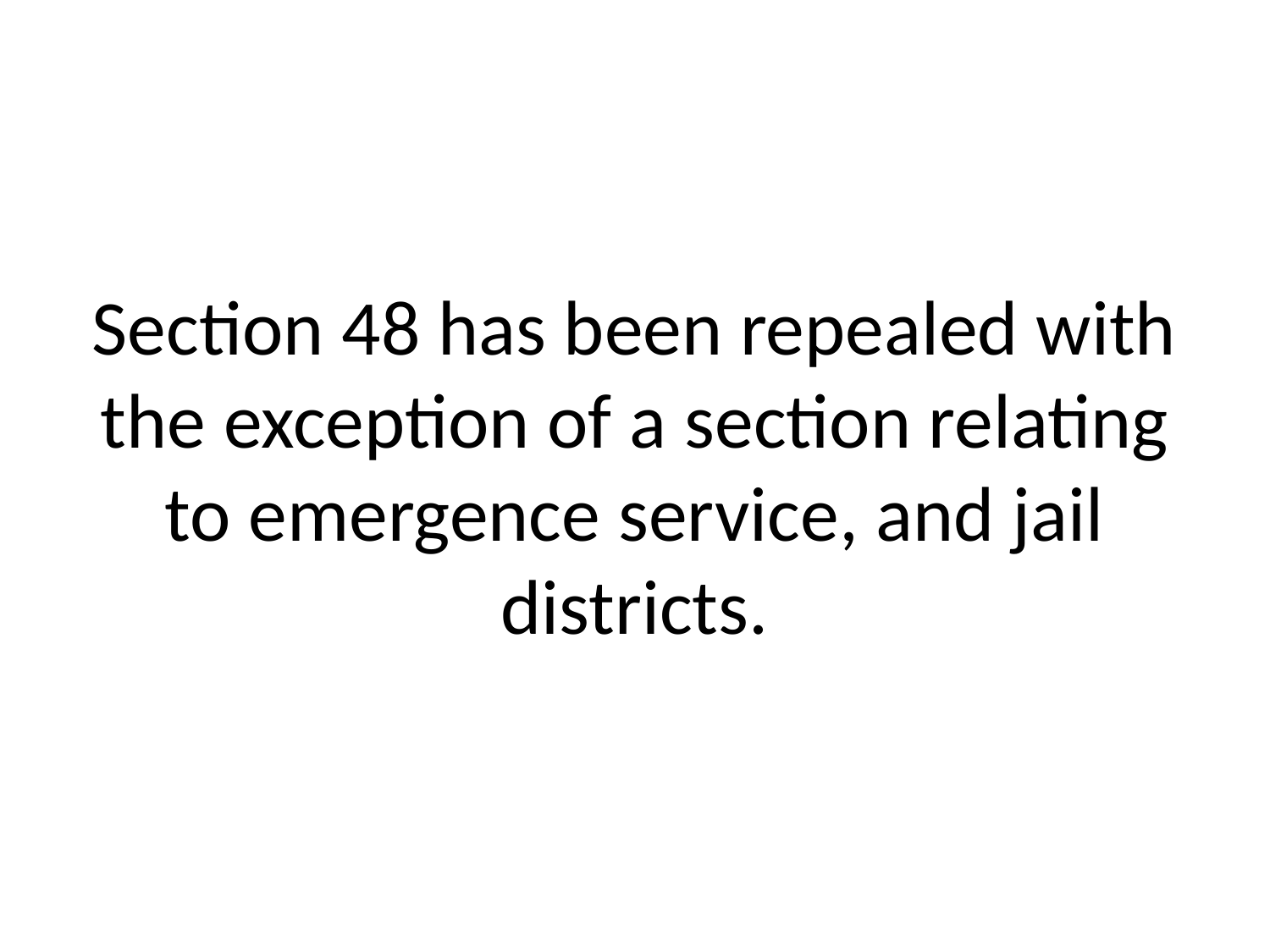

# Section 48 has been repealed with the exception of a section relating to emergence service, and jail districts.